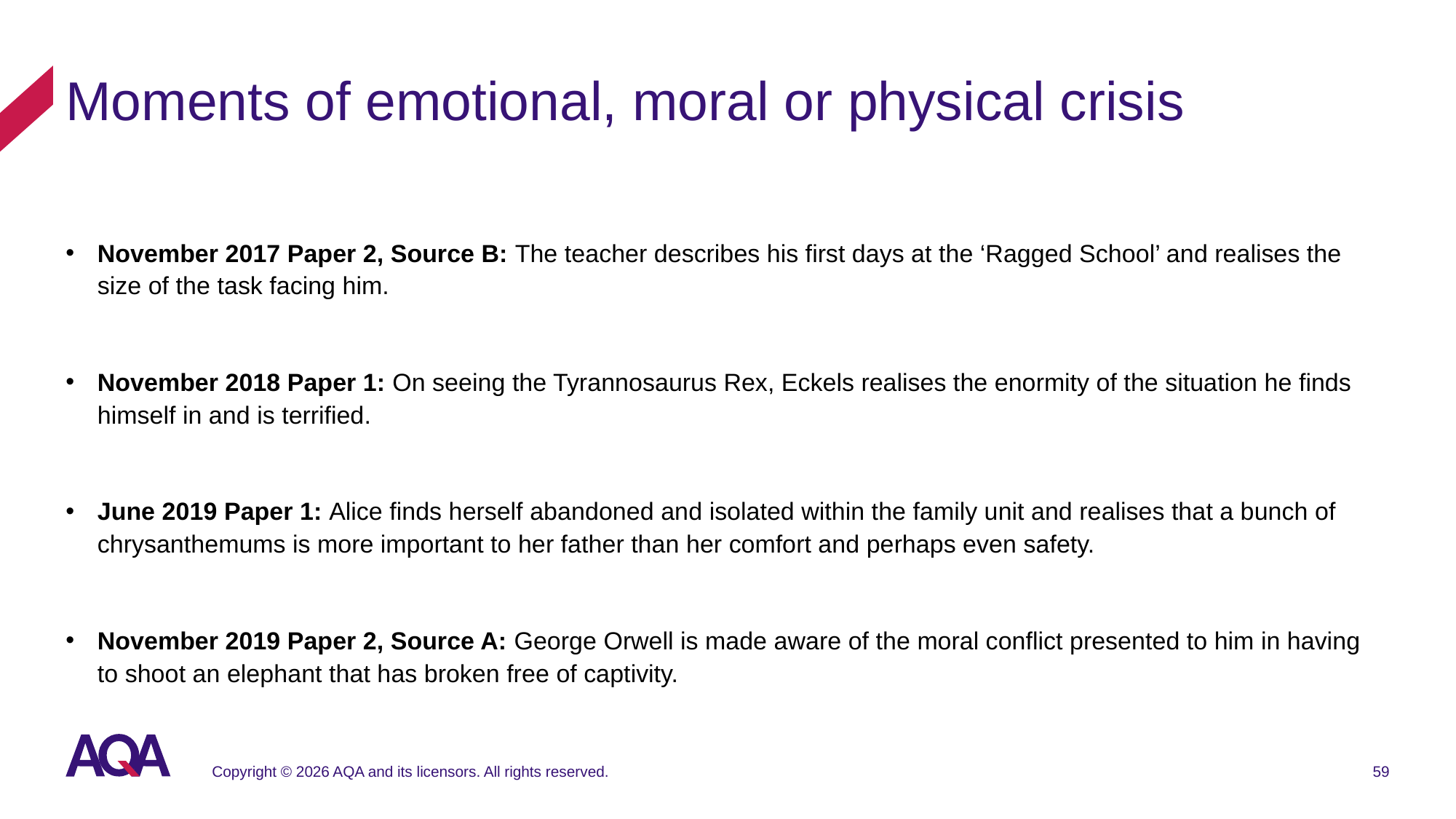

# Moments of emotional, moral or physical crisis
November 2017 Paper 2, Source B: The teacher describes his first days at the ‘Ragged School’ and realises the size of the task facing him.

November 2018 Paper 1: On seeing the Tyrannosaurus Rex, Eckels realises the enormity of the situation he finds himself in and is terrified.

June 2019 Paper 1: Alice finds herself abandoned and isolated within the family unit and realises that a bunch of chrysanthemums is more important to her father than her comfort and perhaps even safety.

November 2019 Paper 2, Source A: George Orwell is made aware of the moral conflict presented to him in having to shoot an elephant that has broken free of captivity.

Copyright © 2026 AQA and its licensors. All rights reserved.
59